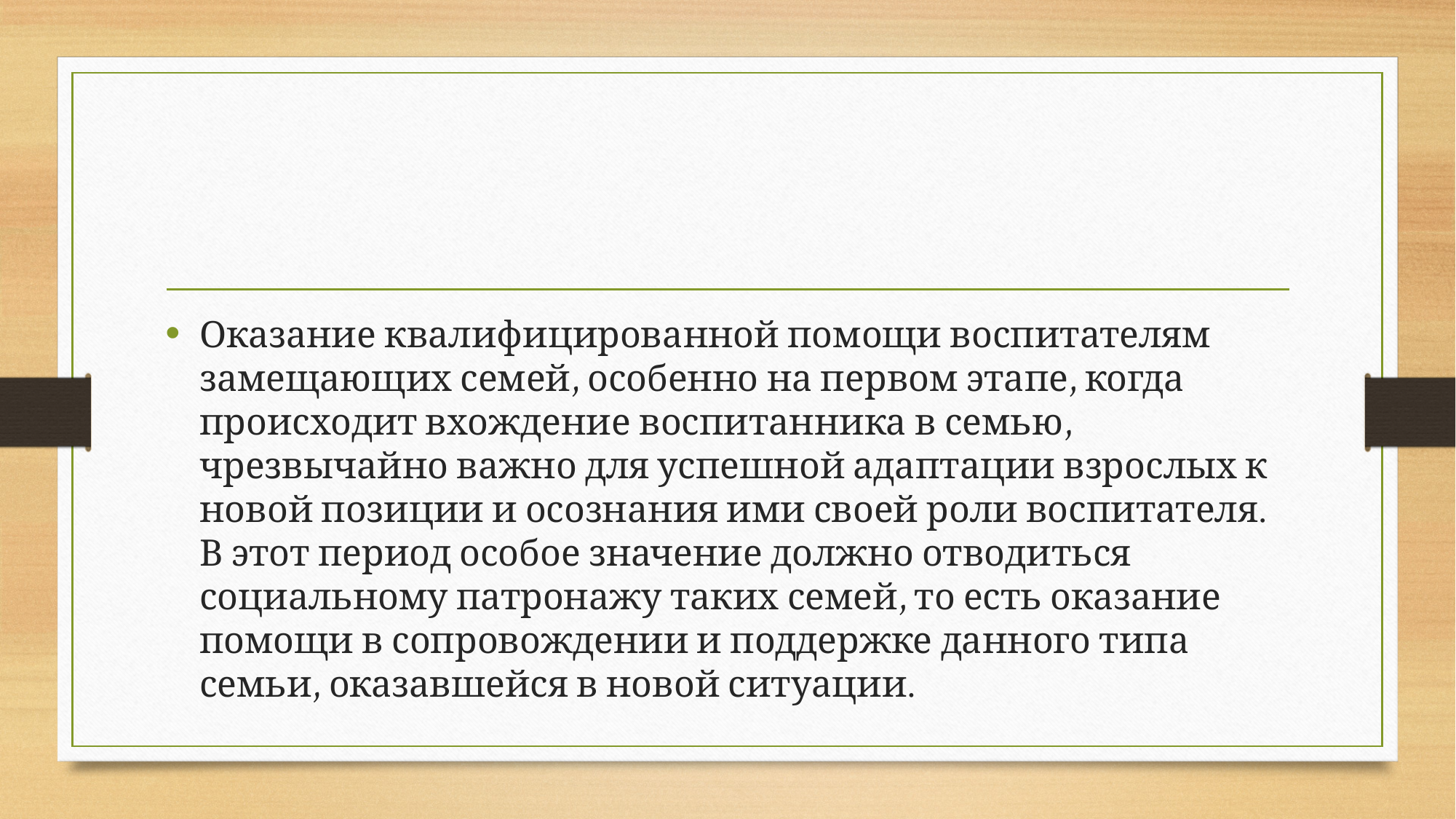

Оказание квалифицированной помощи воспитателям замещающих семей, особенно на первом этапе, когда происходит вхождение воспитанника в семью, чрезвычайно важно для успешной адаптации взрослых к новой позиции и осознания ими своей роли воспитателя. В этот период особое значение должно отводиться социальному патронажу таких семей, то есть оказание помощи в сопровождении и поддержке данного типа семьи, оказавшейся в новой ситуации.